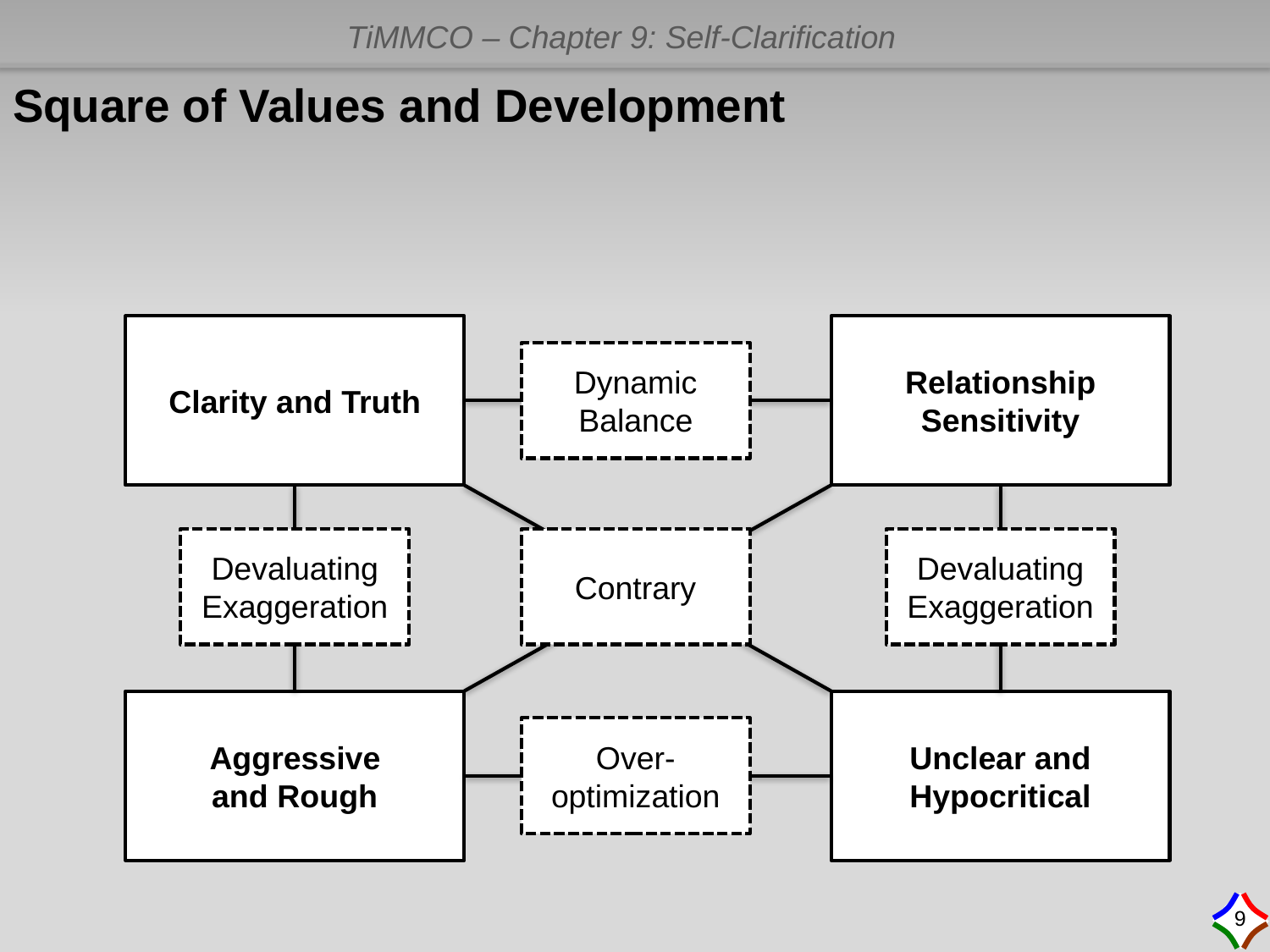

# Square of Values and Development
Clarity and Truth
Relationship Sensitivity
Dynamic Balance
Devaluating Exaggeration
Contrary
Devaluating Exaggeration
Aggressive
and Rough
Unclear and Hypocritical
Over-optimization
9